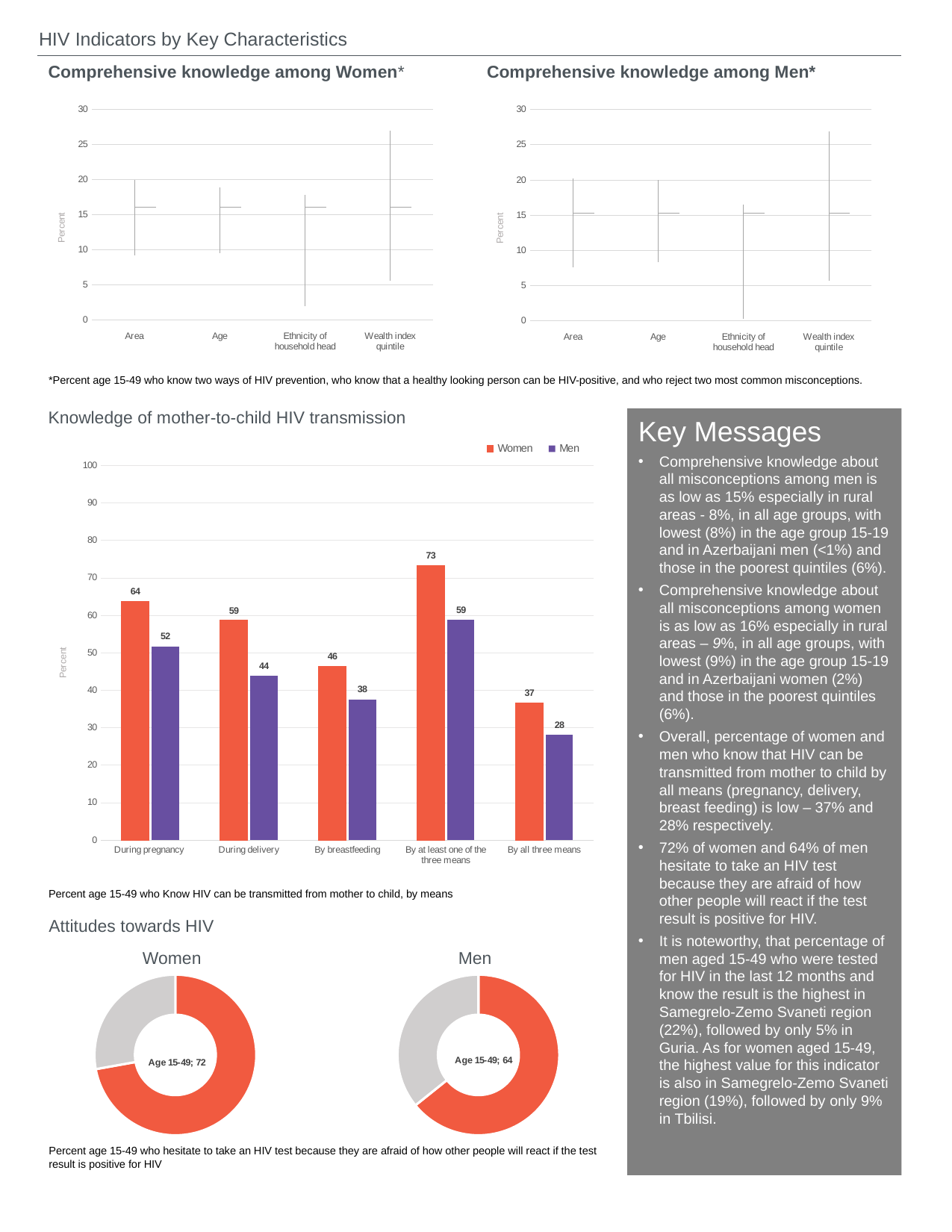

HIV Indicators by Key Characteristics
Comprehensive knowledge among Women*
Comprehensive knowledge among Men*

[unsupported chart]

[unsupported chart]

*Percent age 15-49 who know two ways of HIV prevention, who know that a healthy looking person can be HIV-positive, and who reject two most common misconceptions.
Knowledge of mother-to-child HIV transmission
Key Messages
Comprehensive knowledge about all misconceptions among men is as low as 15% especially in rural areas - 8%, in all age groups, with lowest (8%) in the age group 15-19 and in Azerbaijani men (<1%) and those in the poorest quintiles (6%).
Comprehensive knowledge about all misconceptions among women is as low as 16% especially in rural areas – 9%, in all age groups, with lowest (9%) in the age group 15-19 and in Azerbaijani women (2%) and those in the poorest quintiles (6%).
Overall, percentage of women and men who know that HIV can be transmitted from mother to child by all means (pregnancy, delivery, breast feeding) is low – 37% and 28% respectively.
72% of women and 64% of men hesitate to take an HIV test because they are afraid of how other people will react if the test result is positive for HIV.
It is noteworthy, that percentage of men aged 15-49 who were tested for HIV in the last 12 months and know the result is the highest in Samegrelo-Zemo Svaneti region (22%), followed by only 5% in Guria. As for women aged 15-49, the highest value for this indicator is also in Samegrelo-Zemo Svaneti region (19%), followed by only 9% in Tbilisi.

### Chart

| Category | Women | Men |
|---|---|---|
| During pregnancy  | 63.75444798954567 | 51.74870392963514 |
| During delivery | 58.66613831407993 | 43.799142917472736 |
| By breastfeeding | 46.378036278290466 | 37.5636459102573 |
| By at least one of the three means | 73.21209853479465 | 58.76034951120007 |
| By all three means | 36.574858949061806 | 28.0790761731105 |
Percent age 15-49 who Know HIV can be transmitted from mother to child, by means
Attitudes towards HIV
Women
Men

### Chart

| Category | Age 15-49 |
|---|---|
| Hesitate | 72.16950758369471 |
| No | 27.83049241630529 |

### Chart

| Category | Age 15-49 |
|---|---|
| Hesitate | 64.20869410951492 |
| No | 35.79130589048508 |
Percent age 15-49 who hesitate to take an HIV test because they are afraid of how other people will react if the test result is positive for HIV